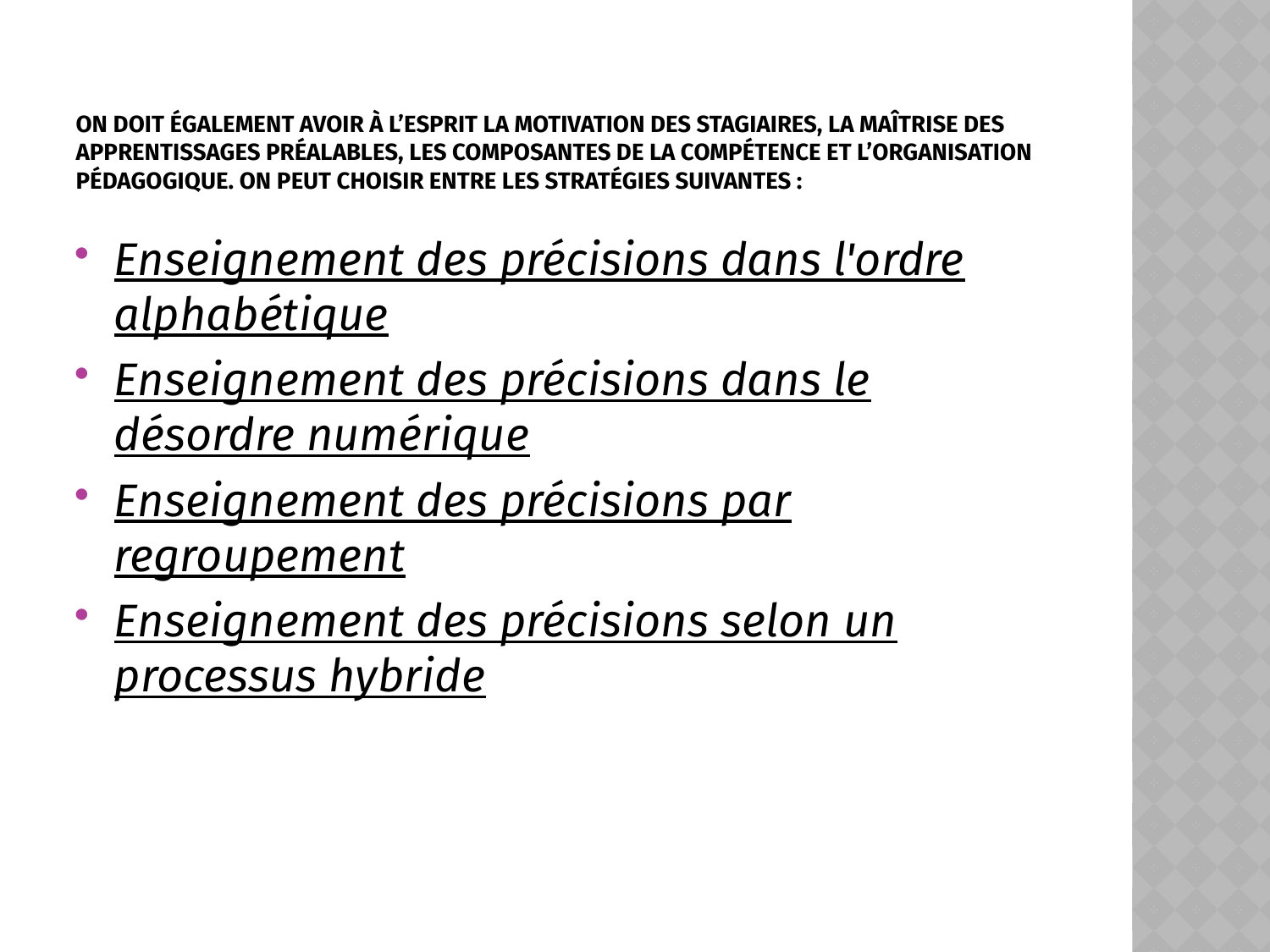

# On doit également avoir à l’esprit la motivation des stagiaires, la maîtrise des apprentissages préalables, les composantes de la compétence et l’organisation pédagogique. On peut choisir entre les stratégies suivantes :
Enseignement des précisions dans l'ordre alphabétique
Enseignement des précisions dans le désordre numérique
Enseignement des précisions par regroupement
Enseignement des précisions selon un processus hybride